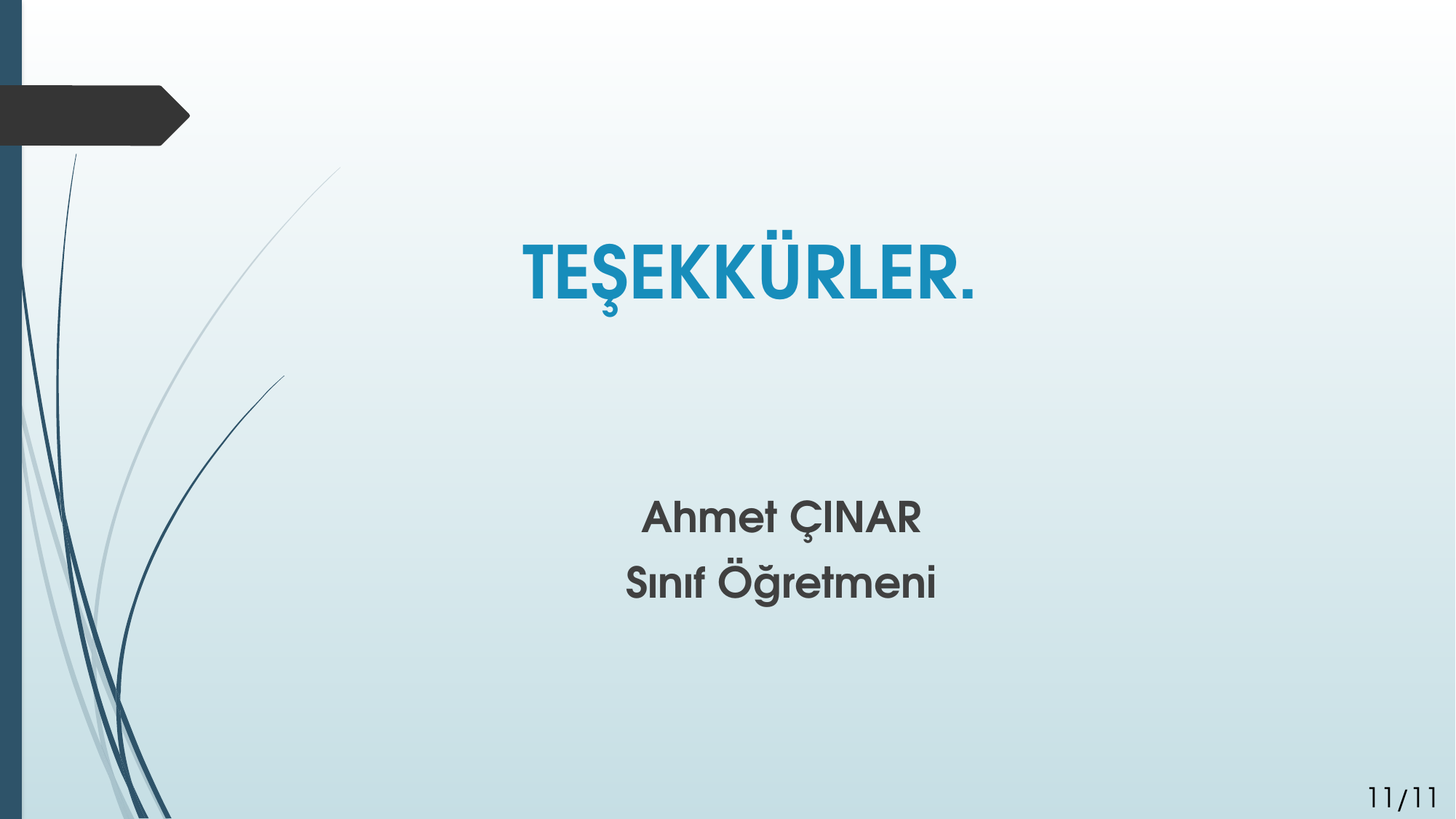

# TEŞEKKÜRLER.

Ahmet ÇINAR
Sınıf Öğretmeni
11/11